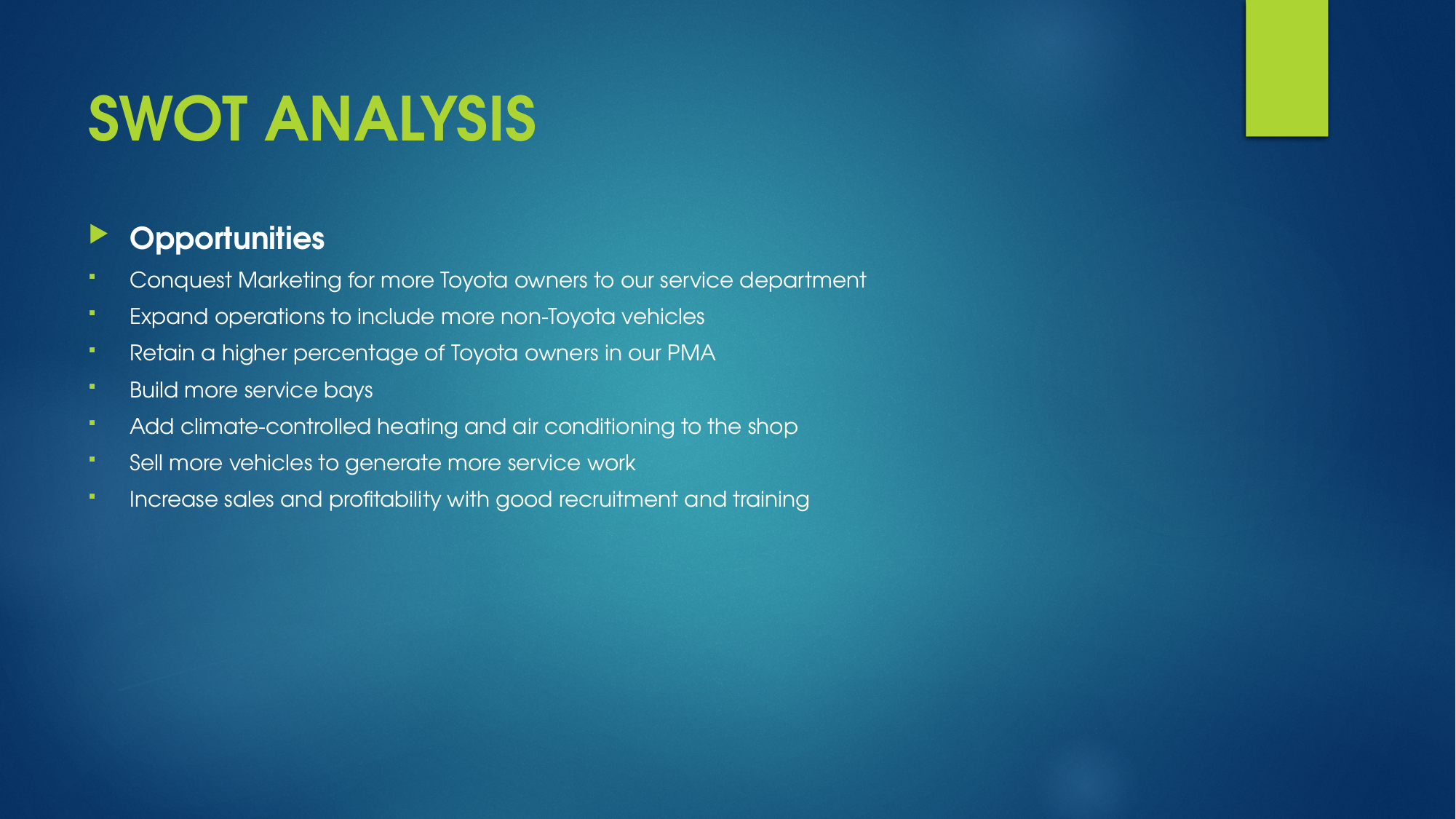

# SWOT ANALYSIS
Opportunities
Conquest Marketing for more Toyota owners to our service department
Expand operations to include more non-Toyota vehicles
Retain a higher percentage of Toyota owners in our PMA
Build more service bays
Add climate-controlled heating and air conditioning to the shop
Sell more vehicles to generate more service work
Increase sales and profitability with good recruitment and training